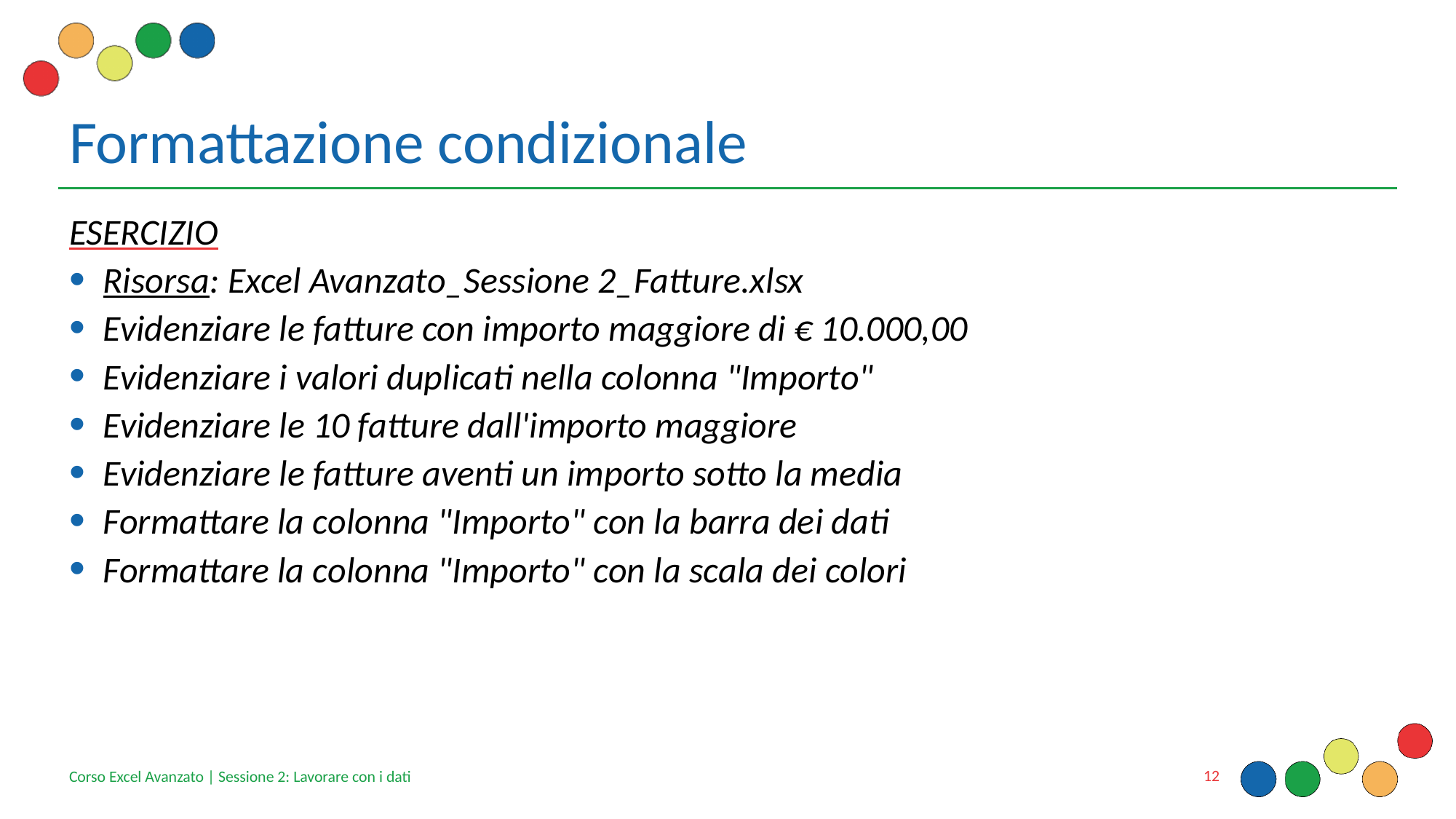

# Formattazione condizionale
ESERCIZIO
Risorsa: Excel Avanzato_Sessione 2_Fatture.xlsx
Evidenziare le fatture con importo maggiore di € 10.000,00
Evidenziare i valori duplicati nella colonna "Importo"
Evidenziare le 10 fatture dall'importo maggiore
Evidenziare le fatture aventi un importo sotto la media
Formattare la colonna "Importo" con la barra dei dati
Formattare la colonna "Importo" con la scala dei colori
12
Corso Excel Avanzato | Sessione 2: Lavorare con i dati